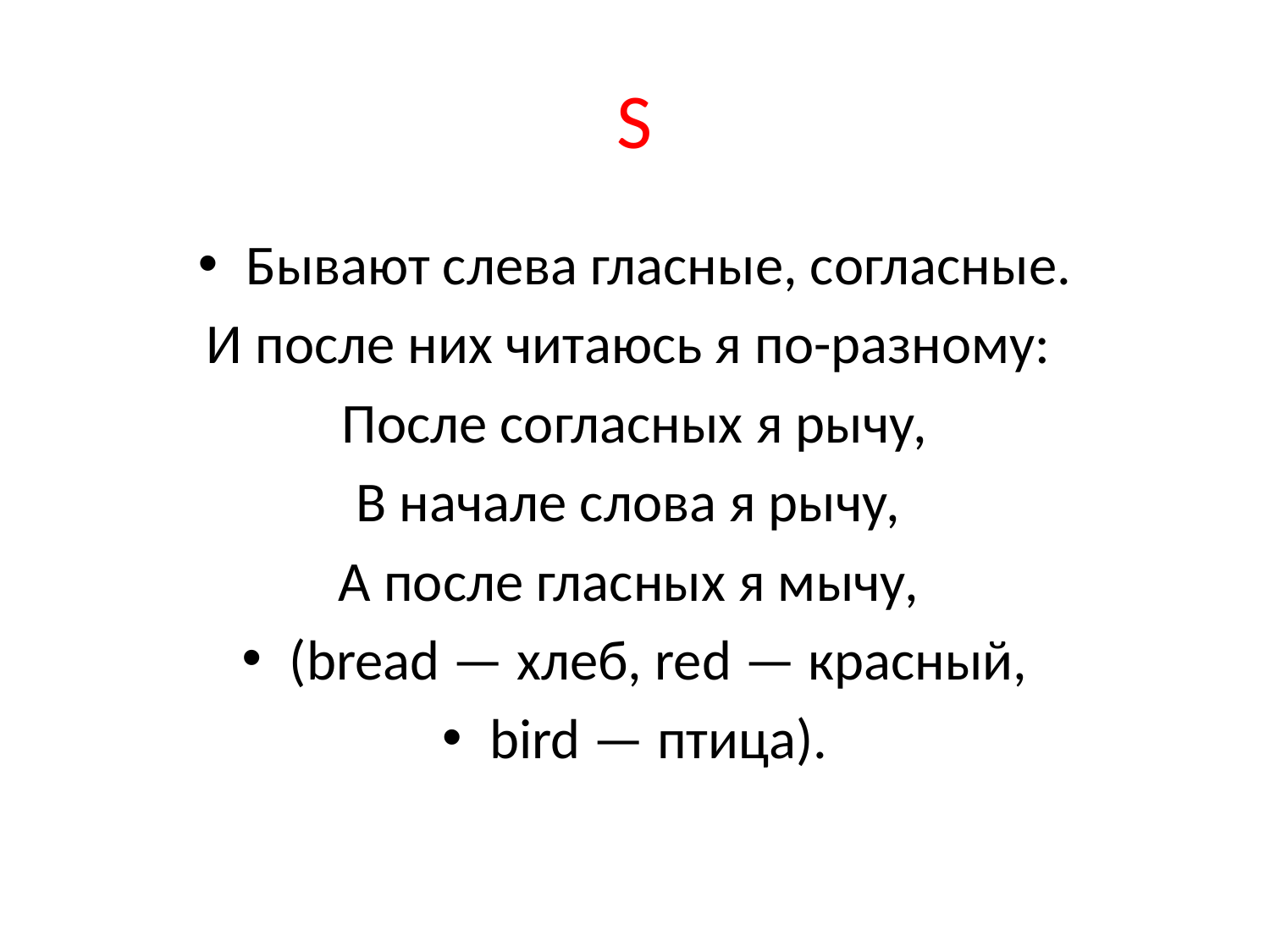

# S
Бывают слева гласные, согласные.
И после них читаюсь я по-разному:
После согласных я рычу,
В начале слова я рычу,
А после гласных я мычу,
(bread — хлеб, red — красный,
bird — птица).